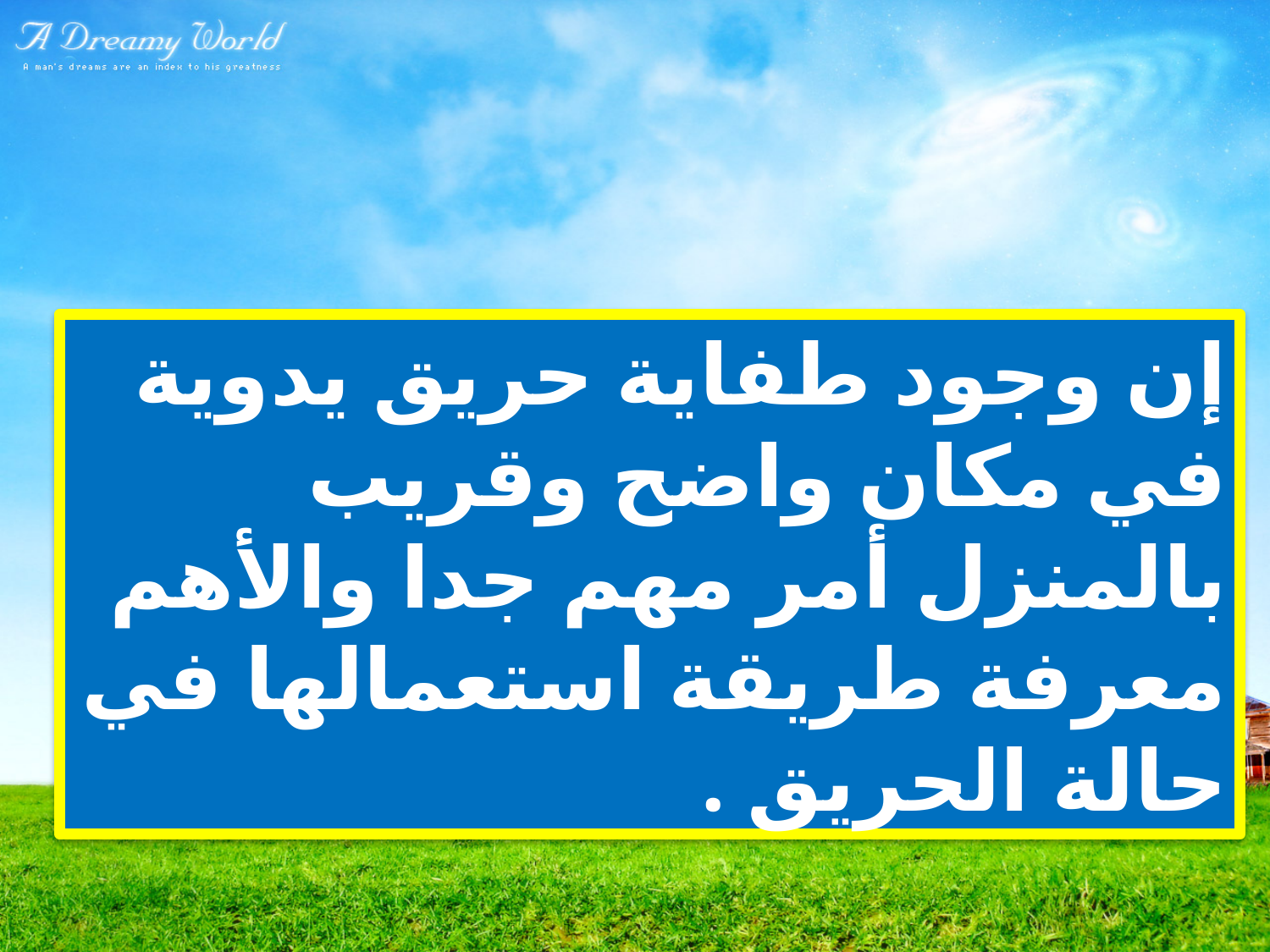

إن وجود طفاية حريق يدوية في مكان واضح وقريب بالمنزل أمر مهم جدا والأهم معرفة طريقة استعمالها في حالة الحريق .